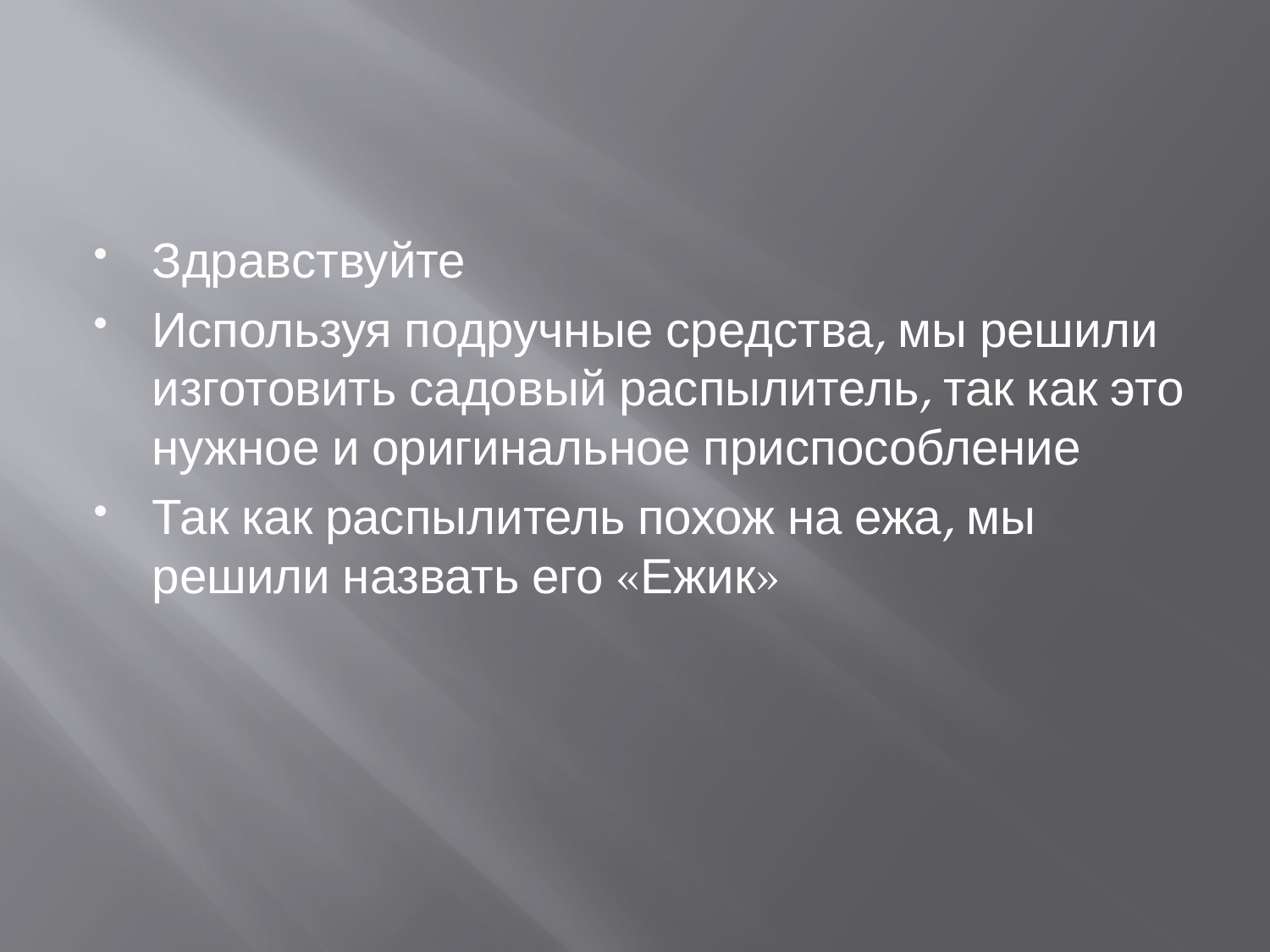

#
Здравствуйте
Используя подручные средства, мы решили изготовить садовый распылитель, так как это нужное и оригинальное приспособление
Так как распылитель похож на ежа, мы решили назвать его «Ежик»